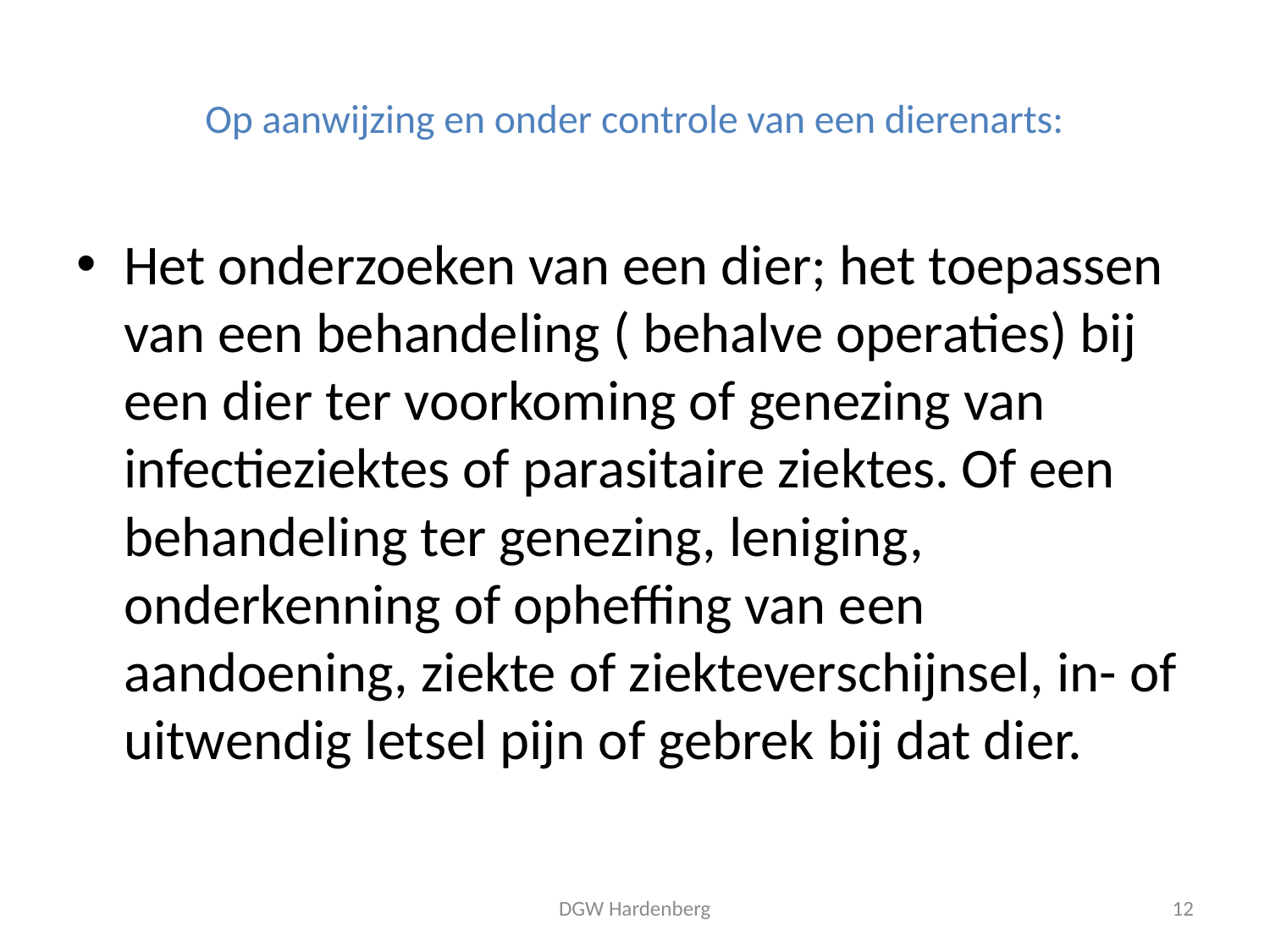

# Op aanwijzing en onder controle van een dierenarts:
Het onderzoeken van een dier; het toepassen van een behandeling ( behalve operaties) bij een dier ter voorkoming of genezing van infectieziektes of parasitaire ziektes. Of een behandeling ter genezing, leniging, onderkenning of opheffing van een aandoening, ziekte of ziekteverschijnsel, in- of uitwendig letsel pijn of gebrek bij dat dier.
DGW Hardenberg
12